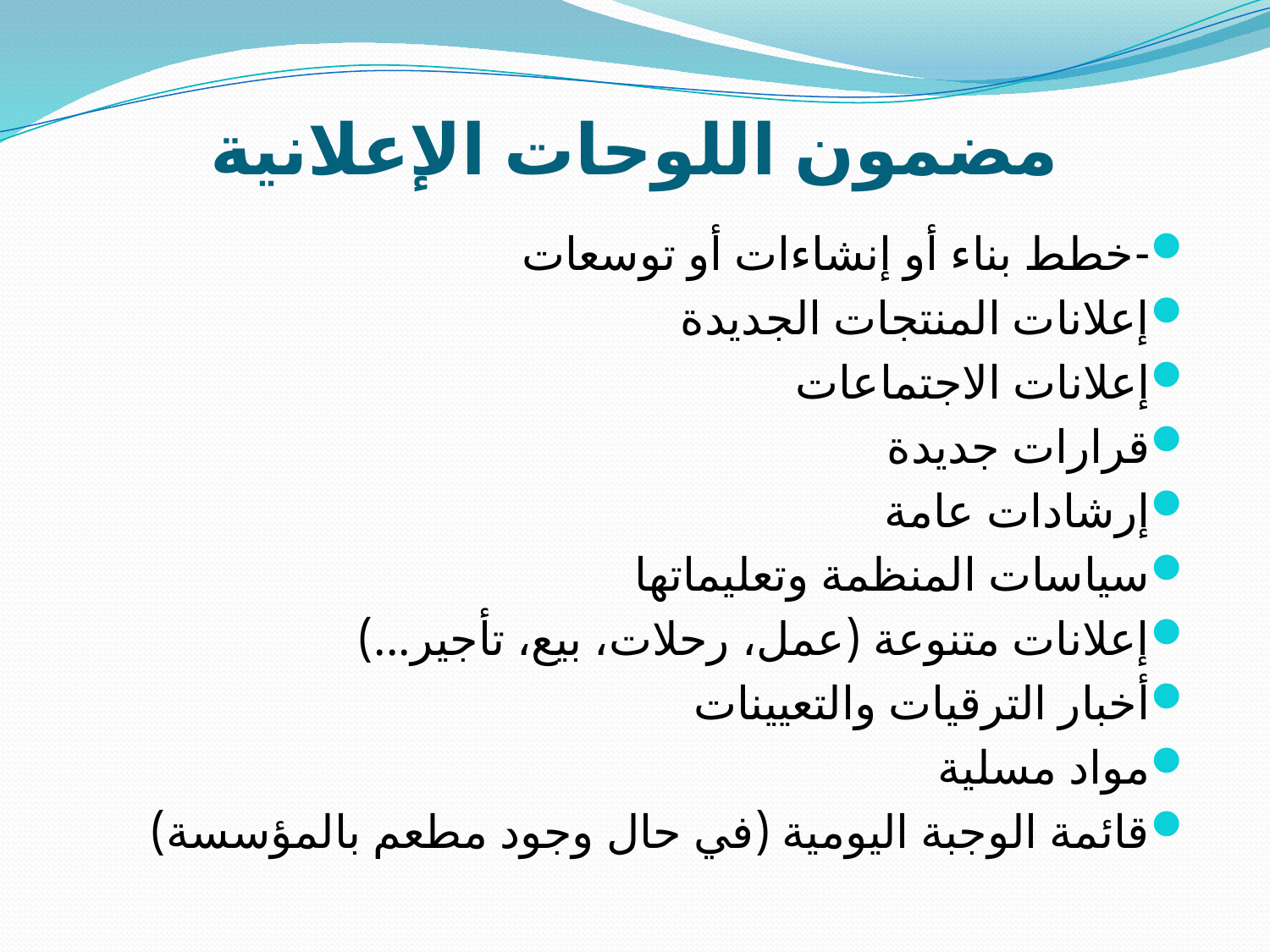

# مضمون اللوحات الإعلانية
-خطط بناء أو إنشاءات أو توسعات
إعلانات المنتجات الجديدة
إعلانات الاجتماعات
قرارات جديدة
إرشادات عامة
سياسات المنظمة وتعليماتها
إعلانات متنوعة (عمل، رحلات، بيع، تأجير...)
أخبار الترقيات والتعيينات
مواد مسلية
قائمة الوجبة اليومية (في حال وجود مطعم بالمؤسسة)